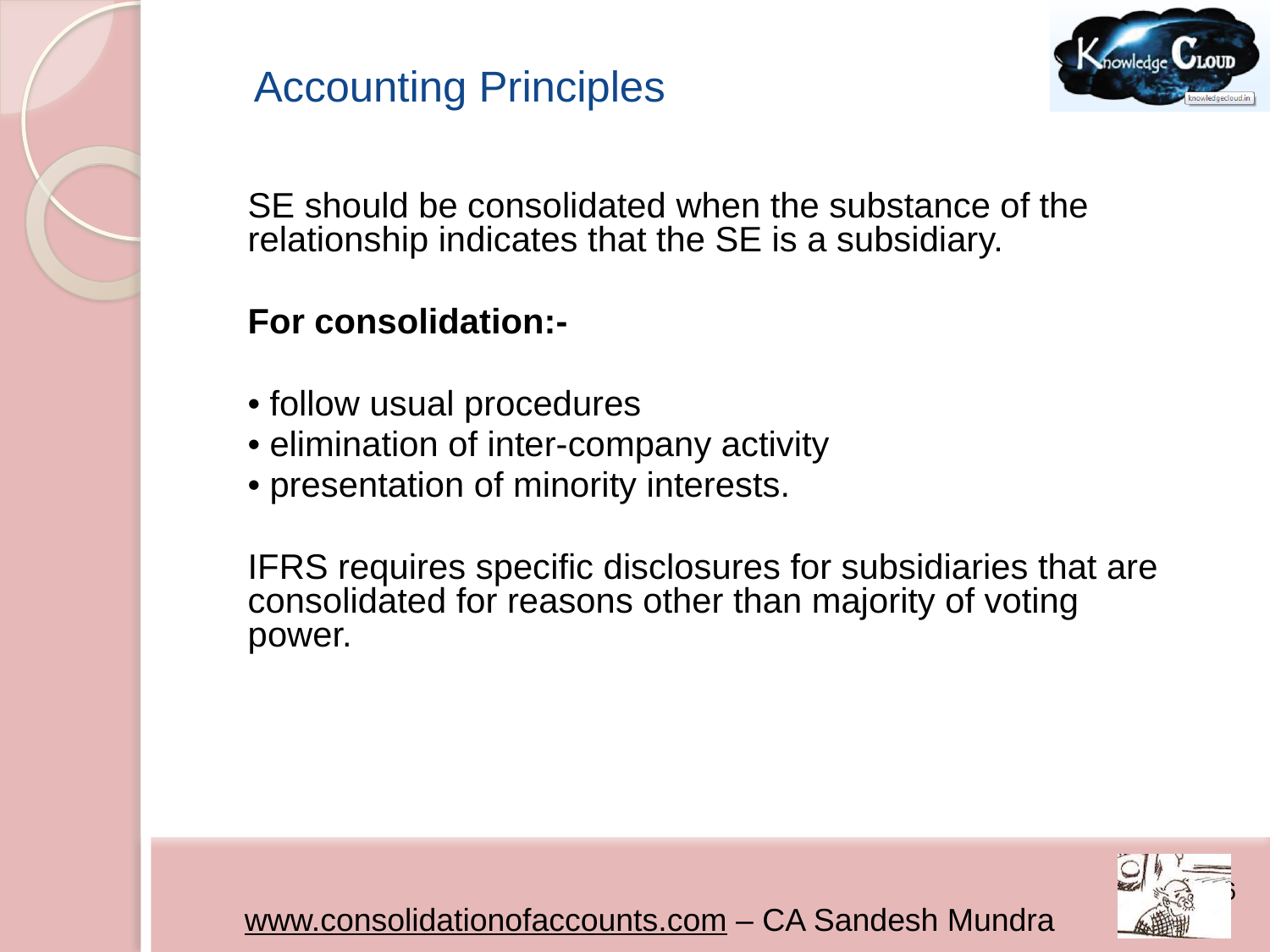

# Accounting Principles
SE should be consolidated when the substance of the relationship indicates that the SE is a subsidiary.

For consolidation:-

• follow usual procedures
• elimination of inter-company activity
• presentation of minority interests.

IFRS requires specific disclosures for subsidiaries that are consolidated for reasons other than majority of voting power.
46